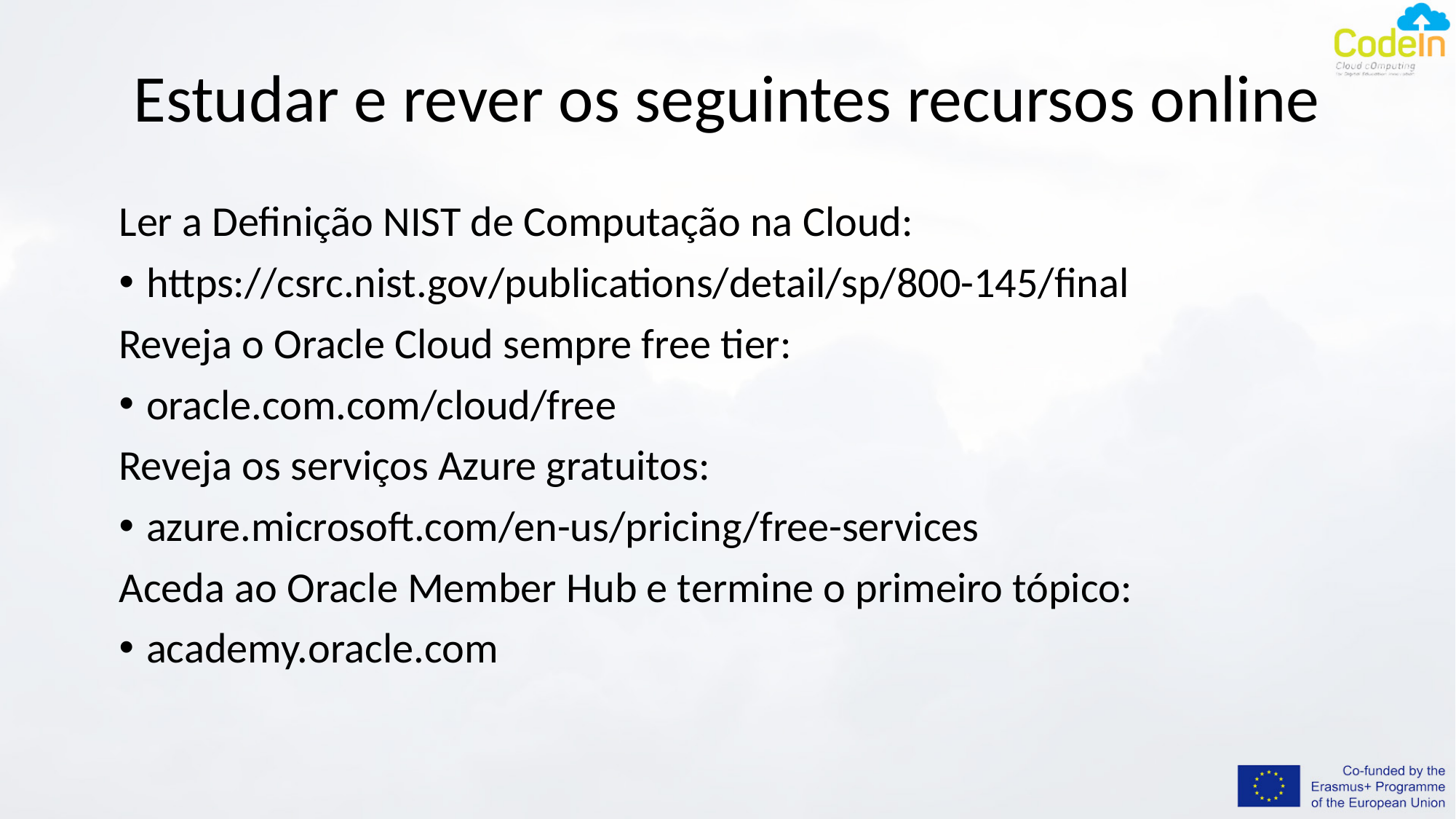

# Estudar e rever os seguintes recursos online
Ler a Definição NIST de Computação na Cloud:
https://csrc.nist.gov/publications/detail/sp/800-145/final
Reveja o Oracle Cloud sempre free tier:
oracle.com.com/cloud/free
Reveja os serviços Azure gratuitos:
azure.microsoft.com/en-us/pricing/free-services
Aceda ao Oracle Member Hub e termine o primeiro tópico:
academy.oracle.com